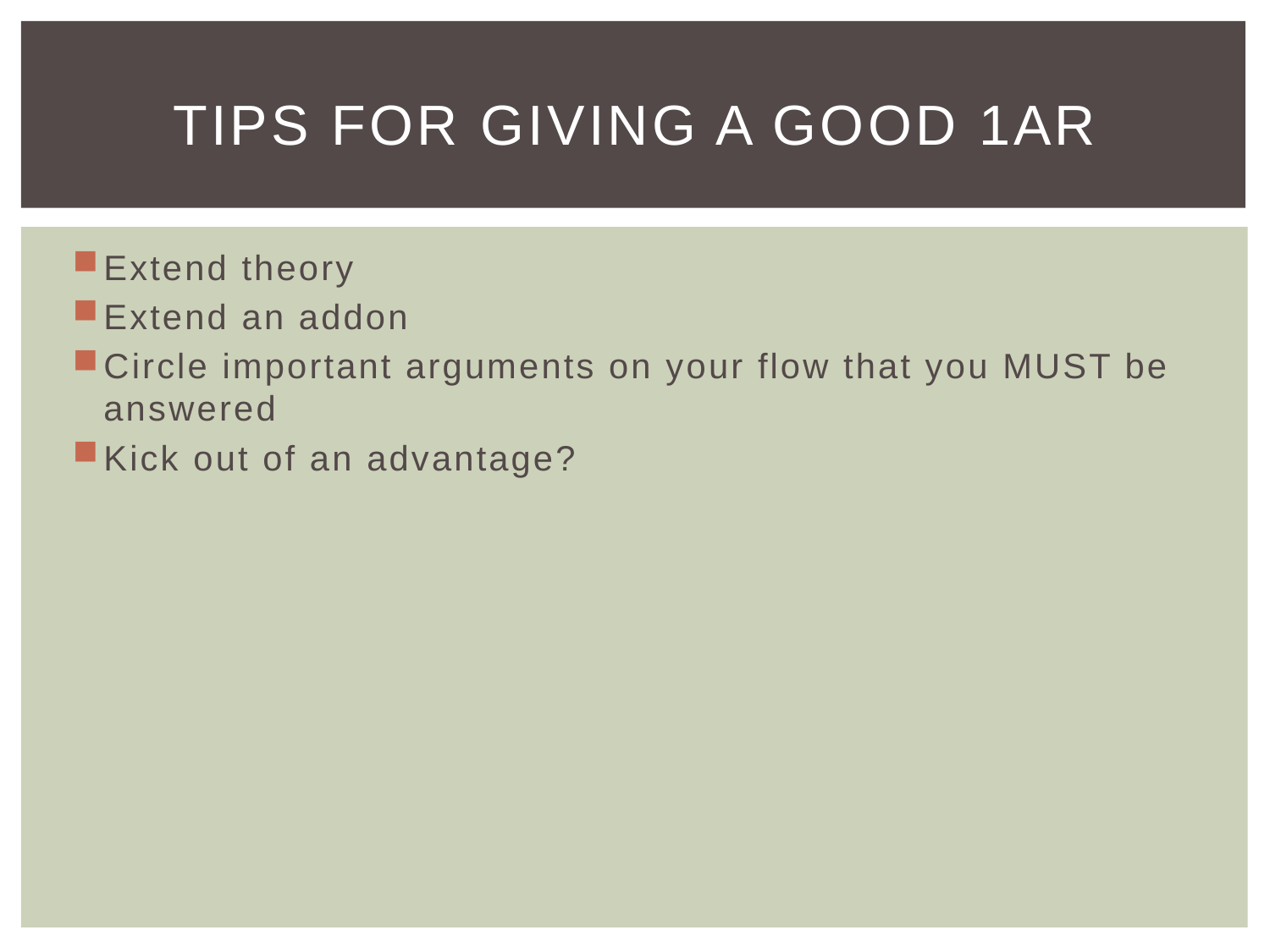

# Tips for giving a good 1ar
Extend theory
Extend an addon
Circle important arguments on your flow that you MUST be answered
Kick out of an advantage?